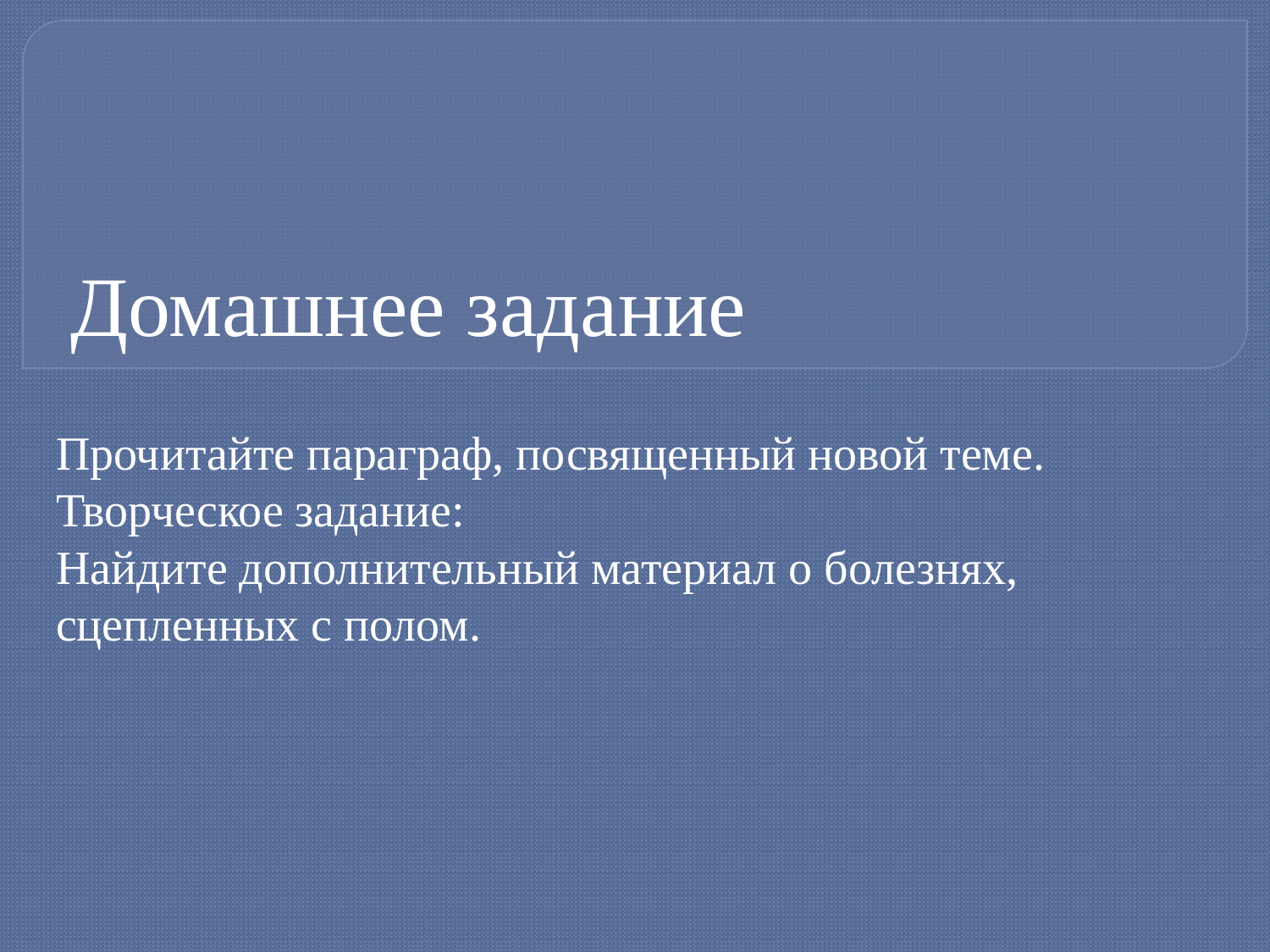

# Домашнее задание
Прочитайте параграф, посвященный новой теме.
Творческое задание:
Найдите дополнительный материал о болезнях, сцепленных с полом.